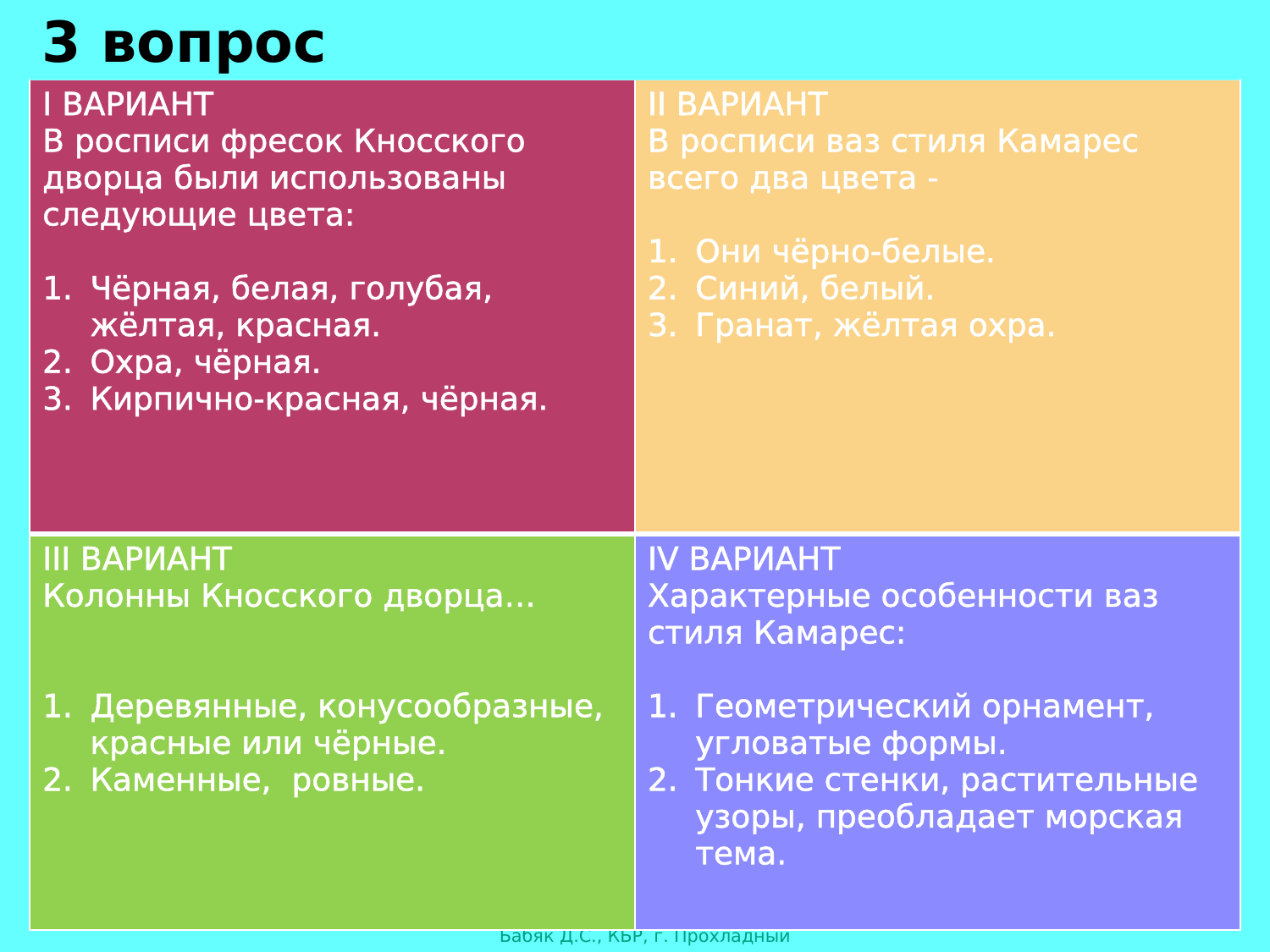

3 вопрос
| I ВАРИАНТ В росписи фресок Кносского дворца были использованы следующие цвета: Чёрная, белая, голубая, жёлтая, красная. Охра, чёрная. Кирпично-красная, чёрная. | II ВАРИАНТ В росписи ваз стиля Камарес всего два цвета - Они чёрно-белые. Синий, белый. Гранат, жёлтая охра. |
| --- | --- |
| III ВАРИАНТ Колонны Кносского дворца… Деревянные, конусообразные, красные или чёрные. Каменные, ровные. | IV ВАРИАНТ Характерные особенности ваз стиля Камарес: Геометрический орнамент, угловатые формы. Тонкие стенки, растительные узоры, преобладает морская тема. |
Бабяк Д.С., КБР, г. Прохладный